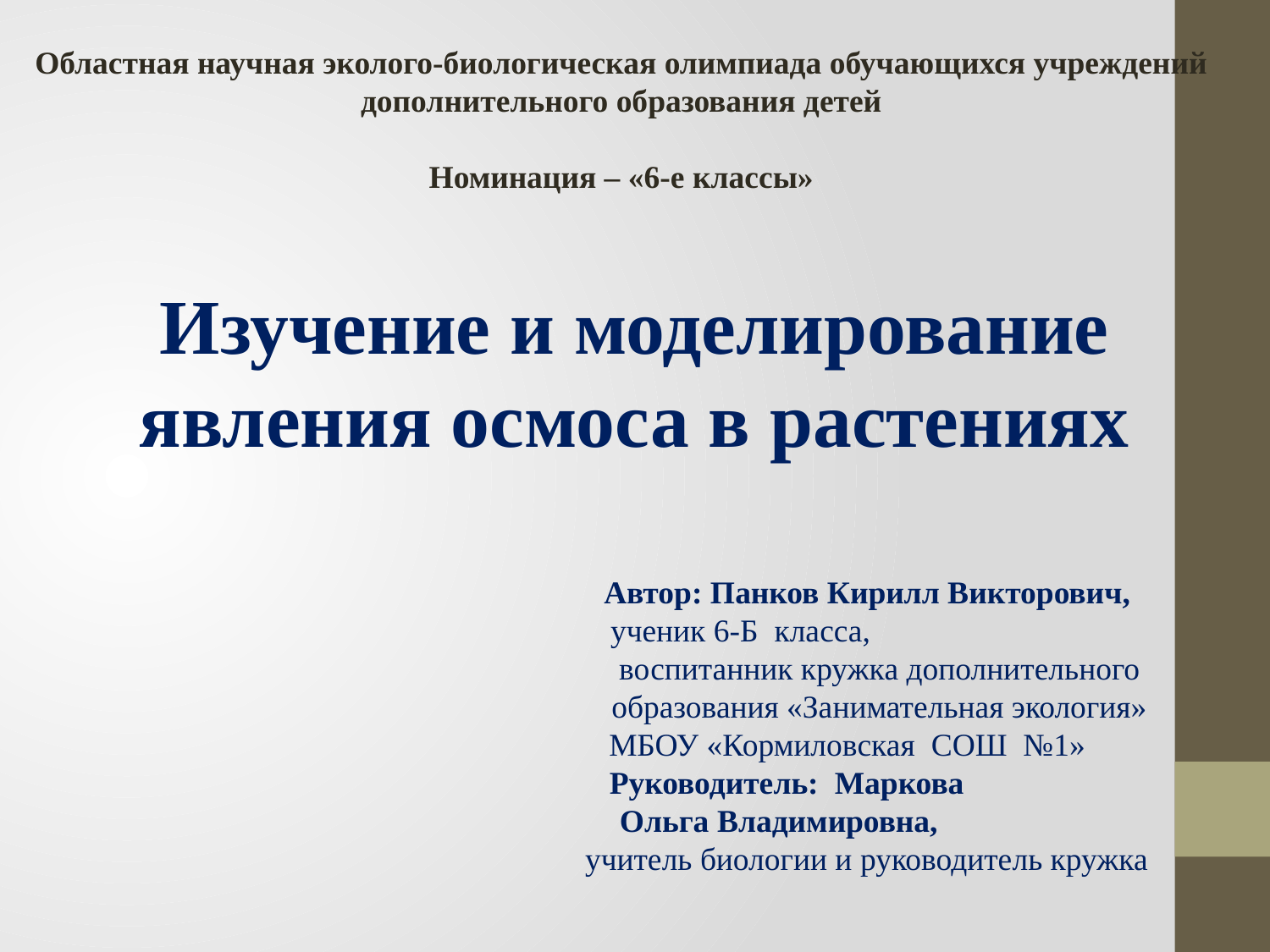

Областная научная эколого-биологическая олимпиада обучающихся учреждений дополнительного образования детей

Номинация – «6-е классы»
Изучение и моделирование явления осмоса в растениях
                     Автор: Панков Кирилл Викторович,
                        ученик 6-Б  класса,
воспитанник кружка дополнительного
                        образования «Занимательная экология»
                 МБОУ «Кормиловская  СОШ  №1»
  Руководитель:  Маркова
Ольга Владимировна,
      учитель биологии и руководитель кружка